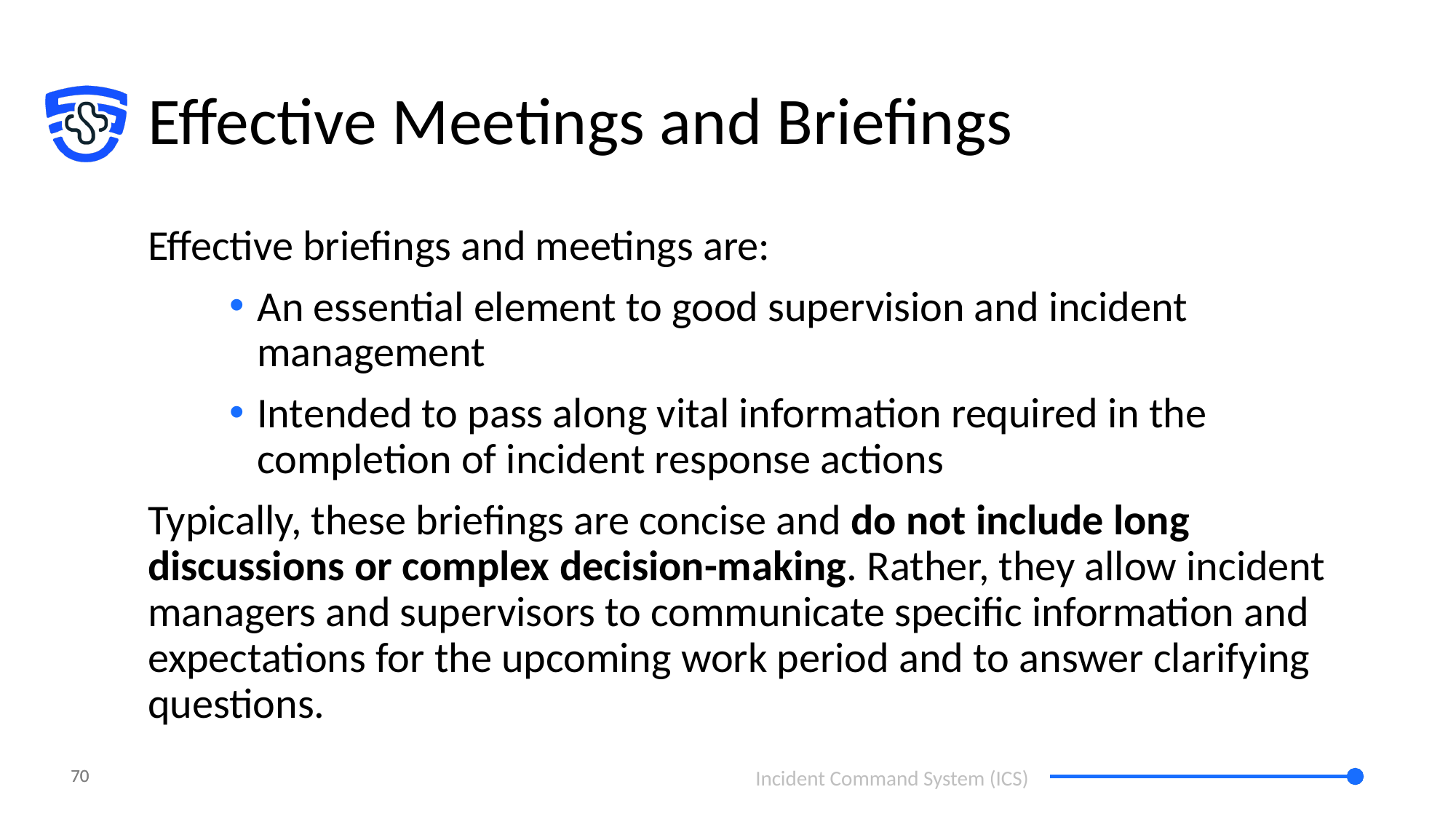

# Effective Meetings and Briefings
Effective briefings and meetings are:
An essential element to good supervision and incident management
Intended to pass along vital information required in the completion of incident response actions
Typically, these briefings are concise and do not include long discussions or complex decision-making. Rather, they allow incident managers and supervisors to communicate specific information and expectations for the upcoming work period and to answer clarifying questions.